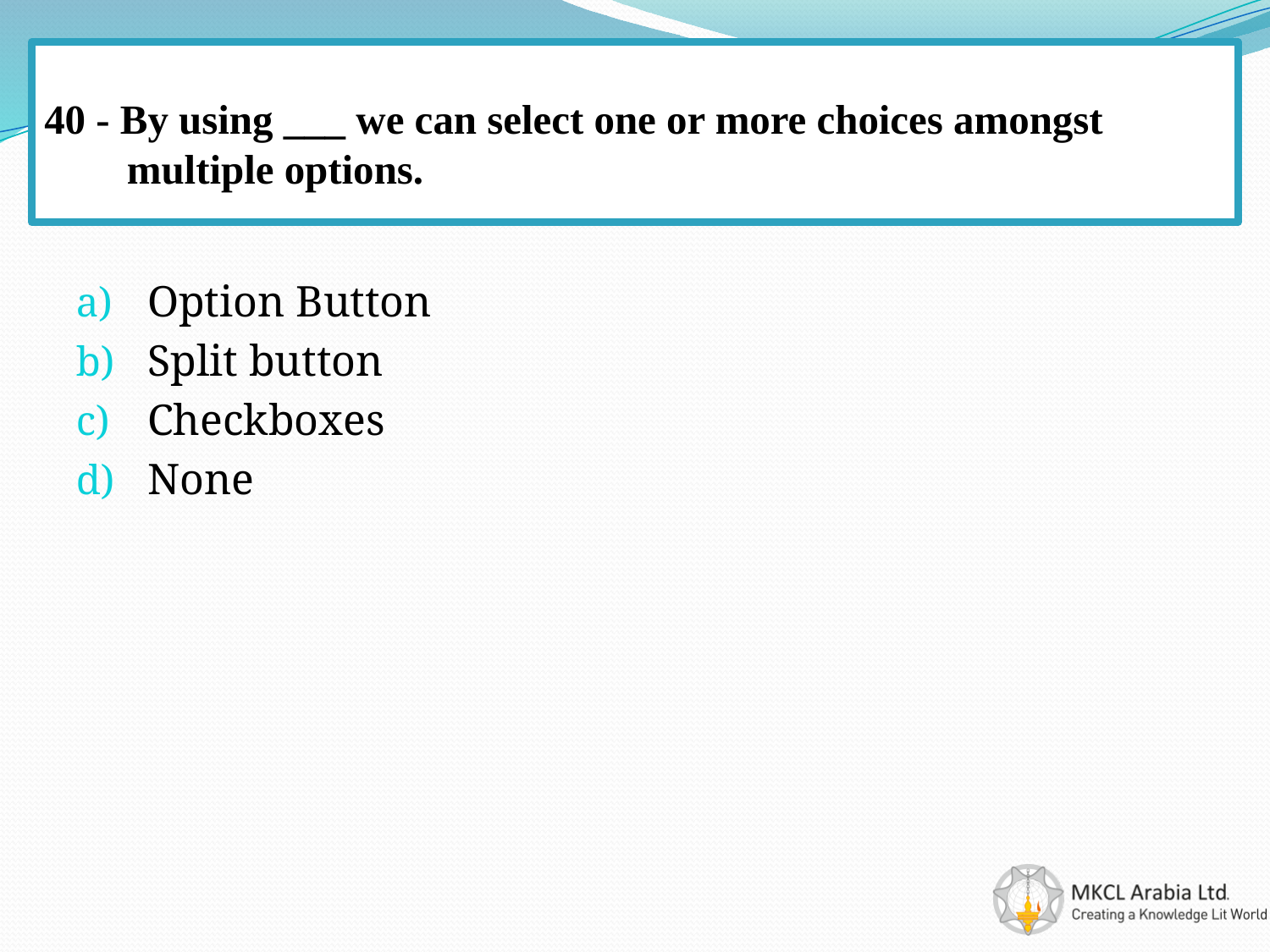

# 40 - By using ___ we can select one or more choices amongst multiple options.
Option Button
Split button
Checkboxes
None